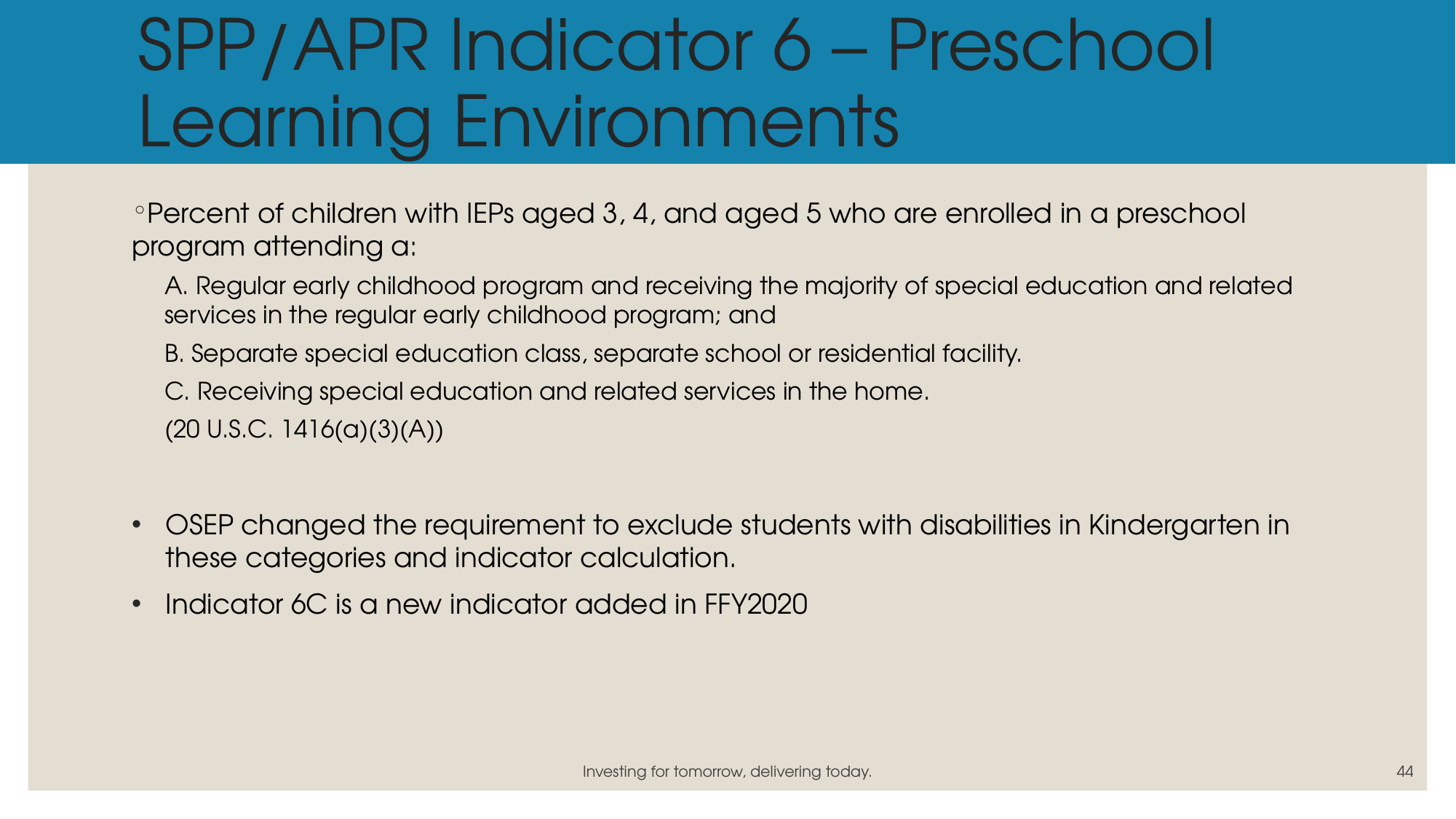

# SPP/APR Indicator 6 – Preschool Learning Environments
Percent of children with IEPs aged 3, 4, and aged 5 who are enrolled in a preschool program attending a:
A. Regular early childhood program and receiving the majority of special education and related services in the regular early childhood program; and
B. Separate special education class, separate school or residential facility.
C. Receiving special education and related services in the home.
(20 U.S.C. 1416(a)(3)(A))

OSEP changed the requirement to exclude students with disabilities in Kindergarten in these categories and indicator calculation.
Indicator 6C is a new indicator added in FFY2020

Investing for tomorrow, delivering today.
44